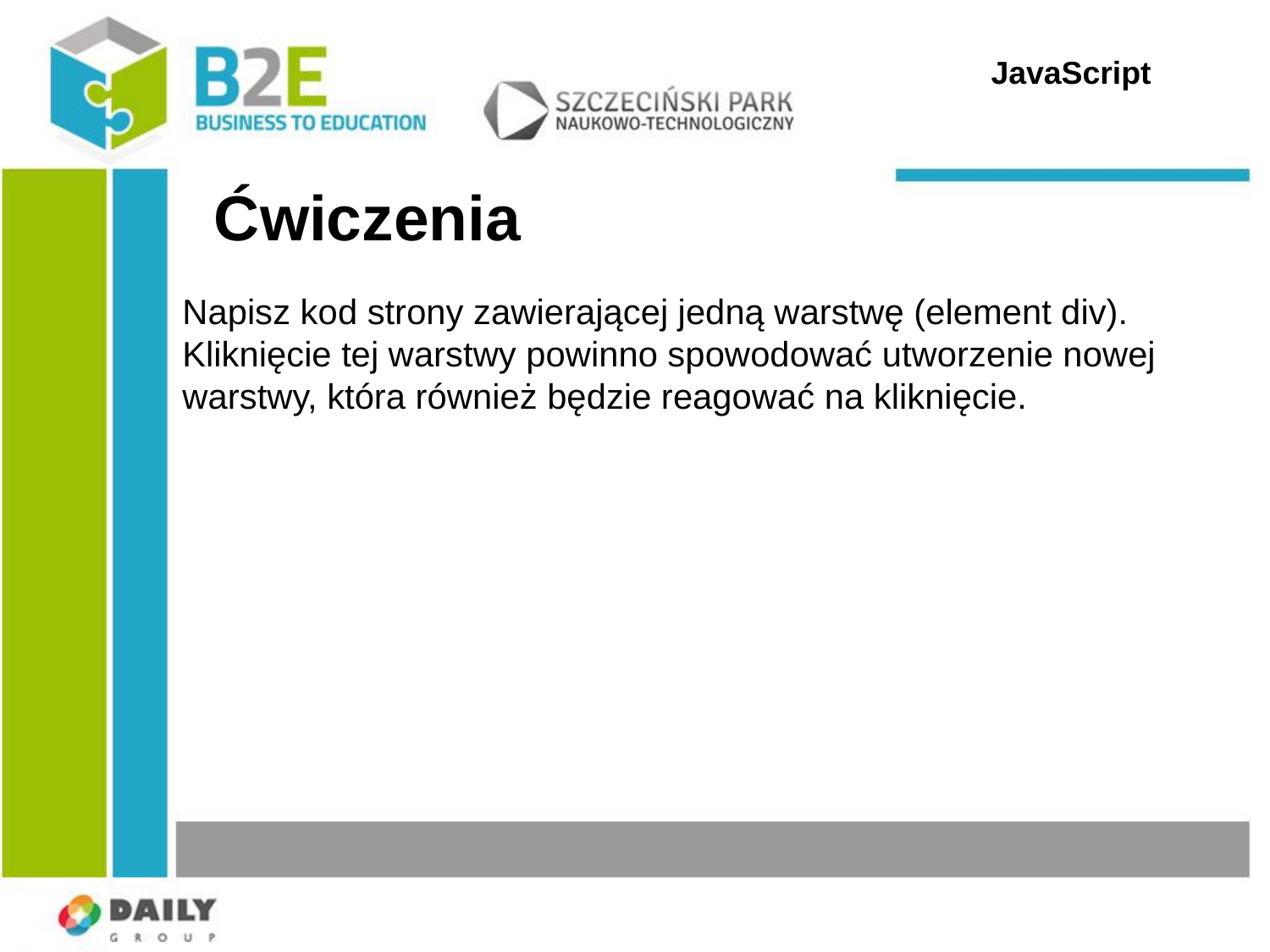

JavaScript
Ćwiczenia
Napisz kod strony zawierającej jedną warstwę (element div). Kliknięcie tej warstwy powinno spowodować utworzenie nowej warstwy, która również będzie reagować na kliknięcie.